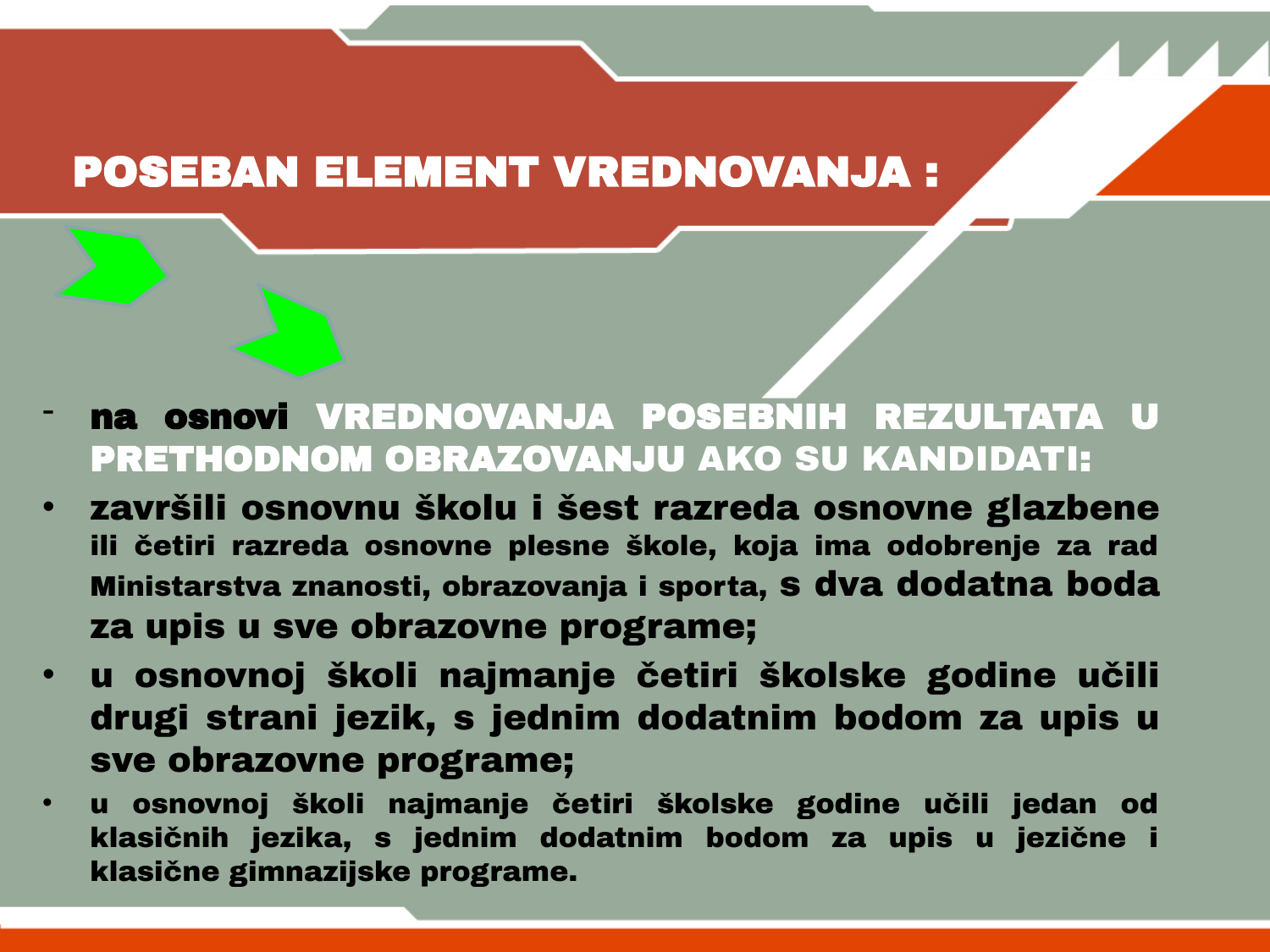

# POSEBAN ELEMENT VREDNOVANJA :

na osnovi VREDNOVANJA POSEBNIH REZULTATA U PRETHODNOM OBRAZOVANJU AKO SU KANDIDATI:
završili osnovnu školu i šest razreda osnovne glazbene ili četiri razreda osnovne plesne škole, koja ima odobrenje za rad Ministarstva znanosti, obrazovanja i sporta, s dva dodatna boda za upis u sve obrazovne programe;
u osnovnoj školi najmanje četiri školske godine učili drugi strani jezik, s jednim dodatnim bodom za upis u sve obrazovne programe;
u osnovnoj školi najmanje četiri školske godine učili jedan od klasičnih jezika, s jednim dodatnim bodom za upis u jezične i klasične gimnazijske programe.